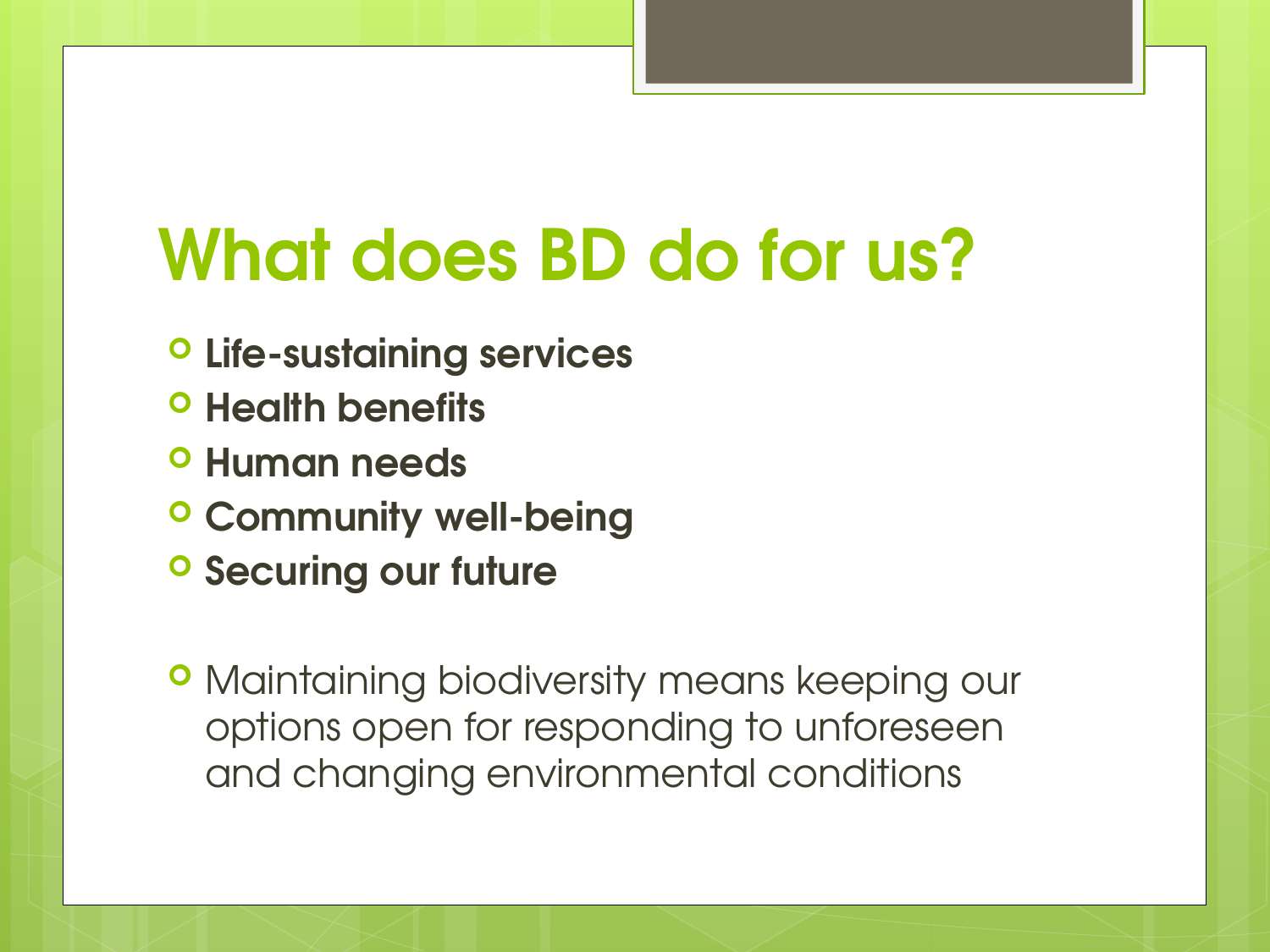

# What does BD do for us?
Life-sustaining services
Health benefits
Human needs
Community well-being
Securing our future

Maintaining biodiversity means keeping our options open for responding to unforeseen and changing environmental conditions